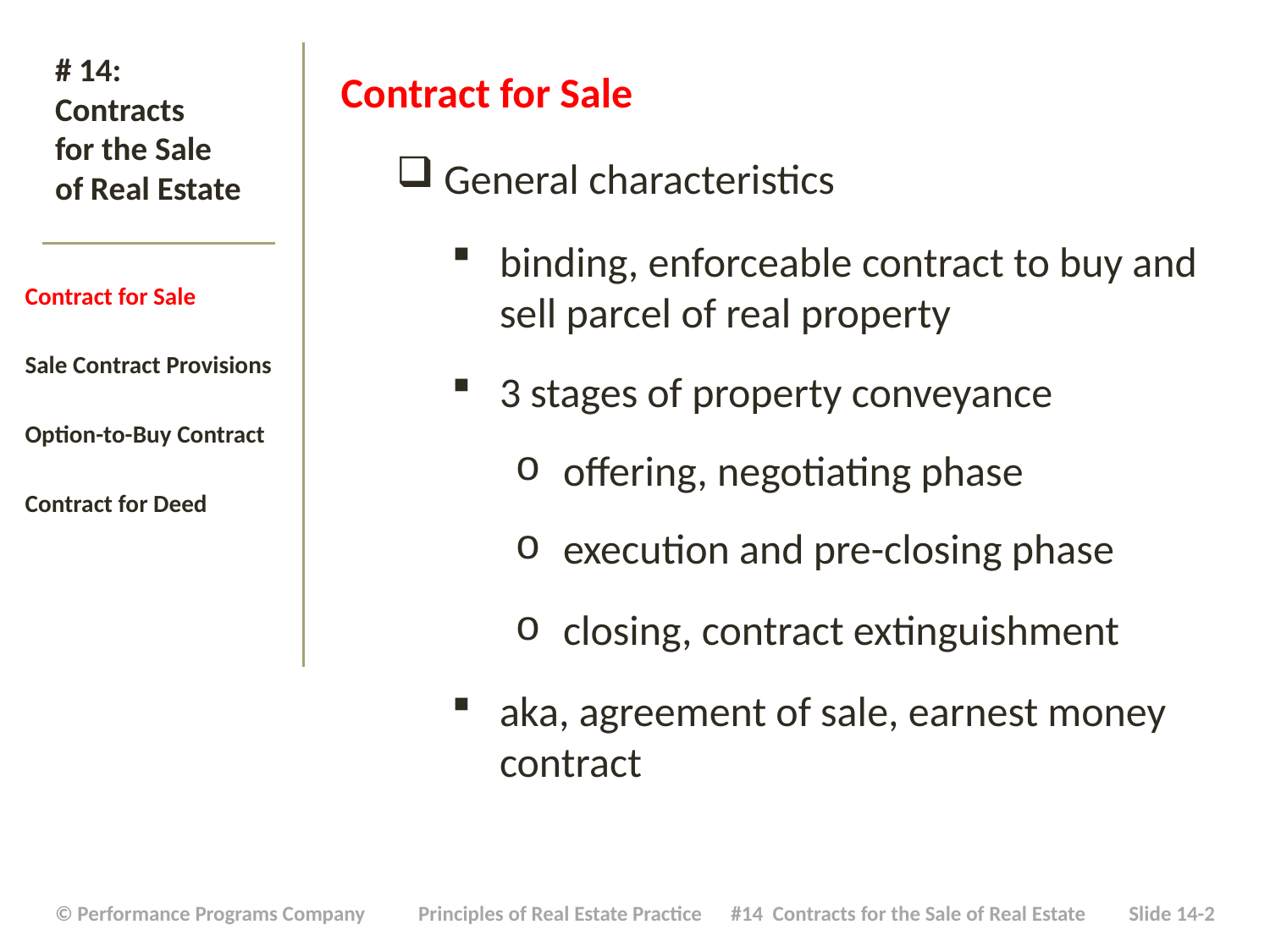

Contract for Sale

General characteristics
binding, enforceable contract to buy and sell parcel of real property
3 stages of property conveyance
offering, negotiating phase
execution and pre-closing phase
closing, contract extinguishment
aka, agreement of sale, earnest money contract
# # 14: Contracts for the Sale of Real Estate

Contract for Sale

Sale Contract Provisions

Option-to-Buy Contract

Contract for Deed

| © Performance Programs Company Principles of Real Estate Practice #14 Contracts for the Sale of Real Estate Slide 14-2 |
| --- |